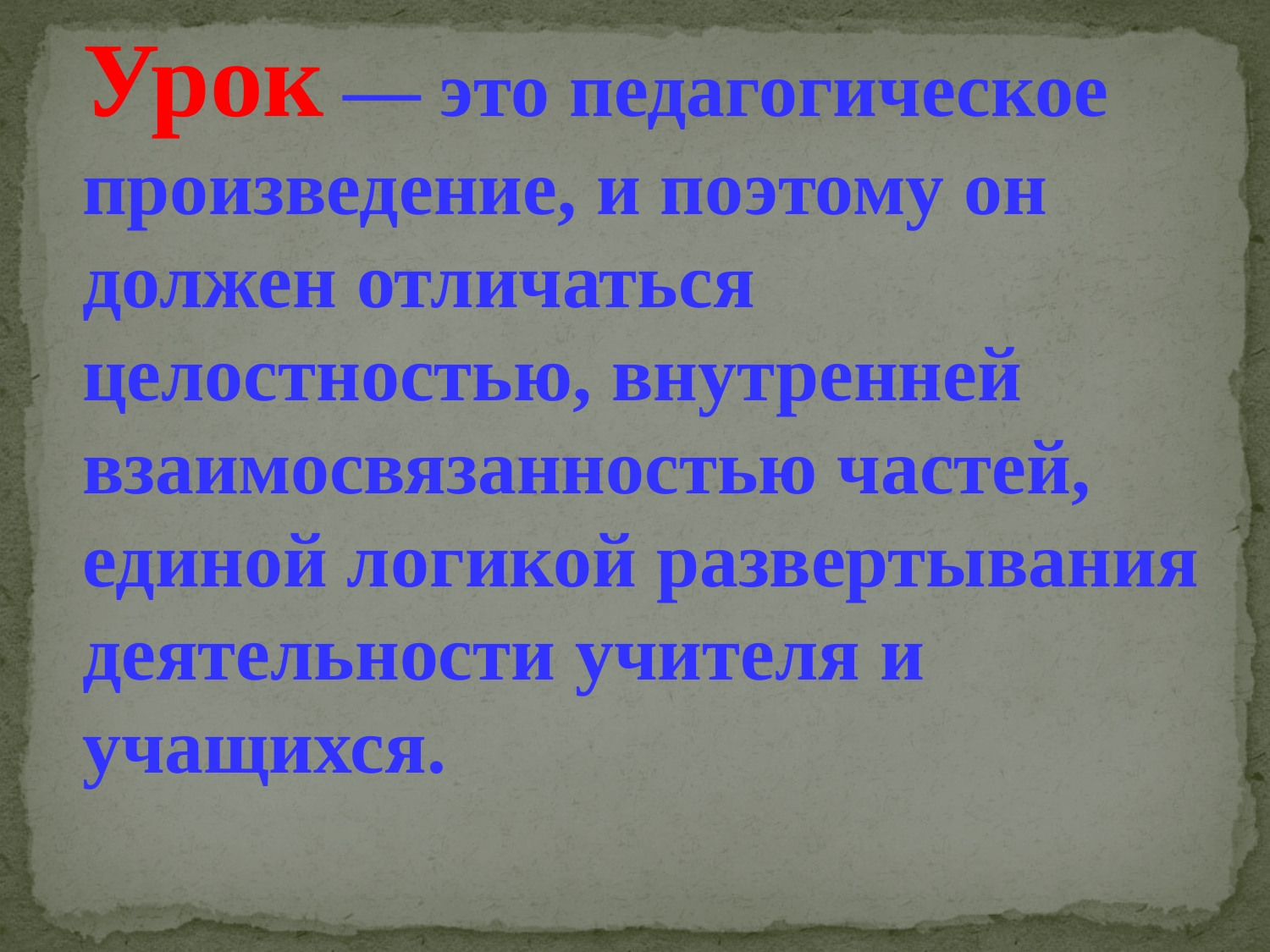

Урок — это педагогическое произведение, и поэтому он должен отличаться целостностью, внутренней взаимосвязанностью частей, единой логикой развертывания деятельности учителя и учащихся.